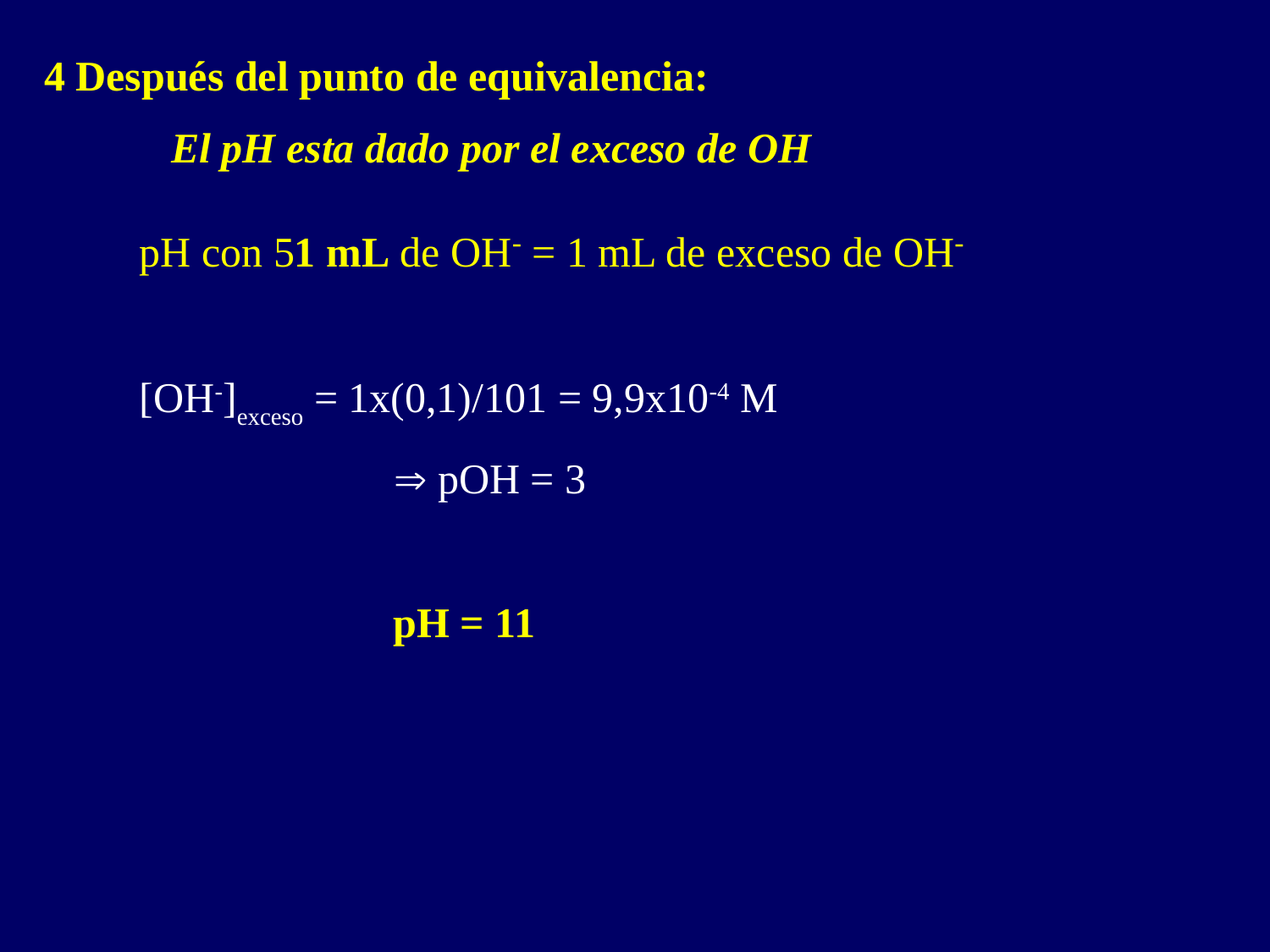

4 Después del punto de equivalencia:
	El pH esta dado por el exceso de OH
	pH con 51 mL de OH- = 1 mL de exceso de OH-

	[OH-]exceso = 1x(0,1)/101 = 9,9x10-4 M
			⇒ pOH = 3

			pH = 11